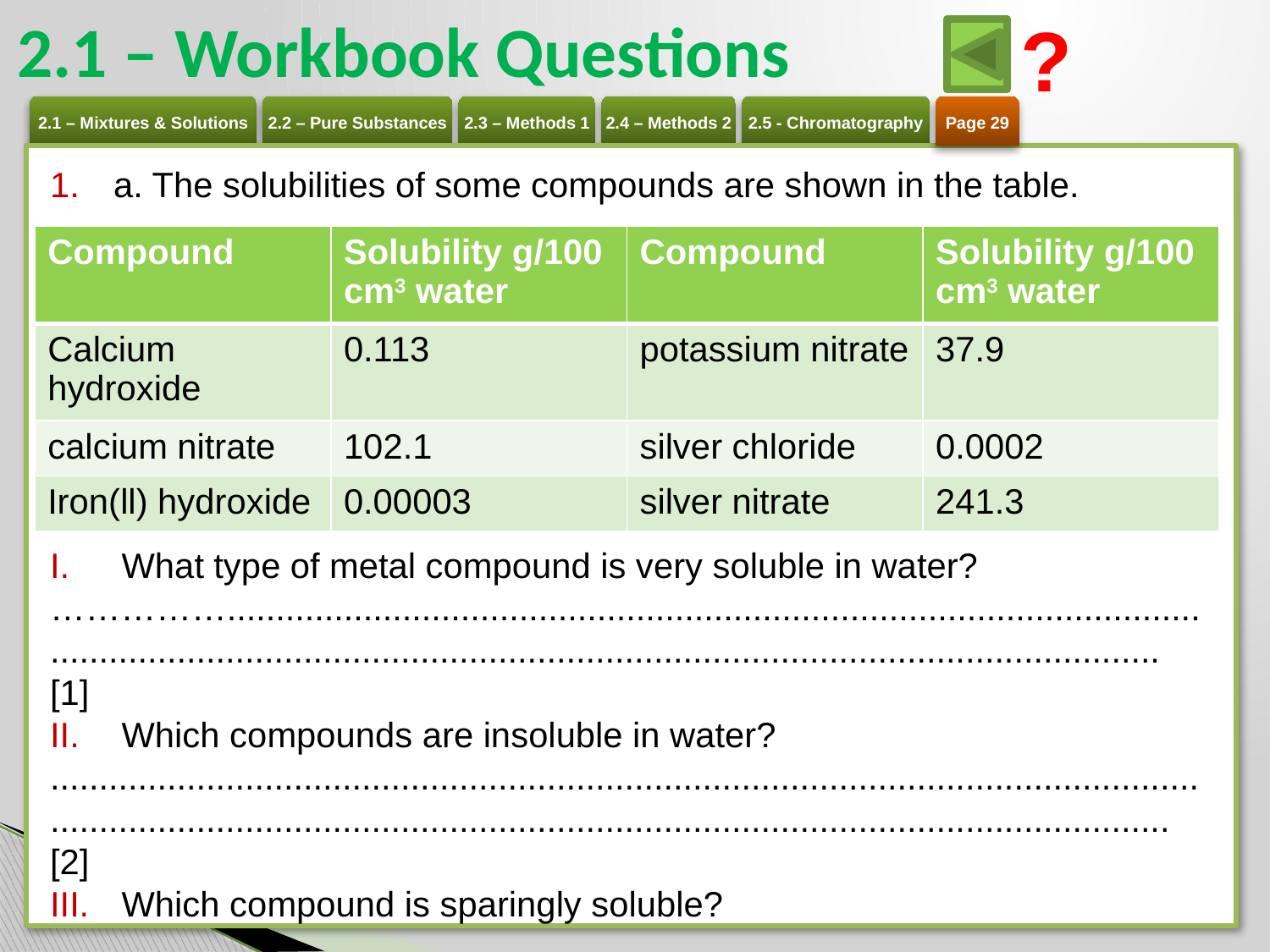

?
# 2.1 – Workbook Questions

Page 29
a. The solubilities of some compounds are shown in the table.

What type of metal compound is very soluble in water?
……………...................................................................................................................................................................................................................... [1]
Which compounds are insoluble in water?
......................................................................................................................................................................................................................................... [2]
Which compound is sparingly soluble?
................................................................................................................. [1 ]
| Compound | Solubility g/100 cm3 water | Compound | Solubility g/100 cm3 water |
| --- | --- | --- | --- |
| Calcium hydroxide | 0.113 | potassium nitrate | 37.9 |
| calcium nitrate | 102.1 | silver chloride | 0.0002 |
| Iron(ll) hydroxide | 0.00003 | silver nitrate | 241.3 |